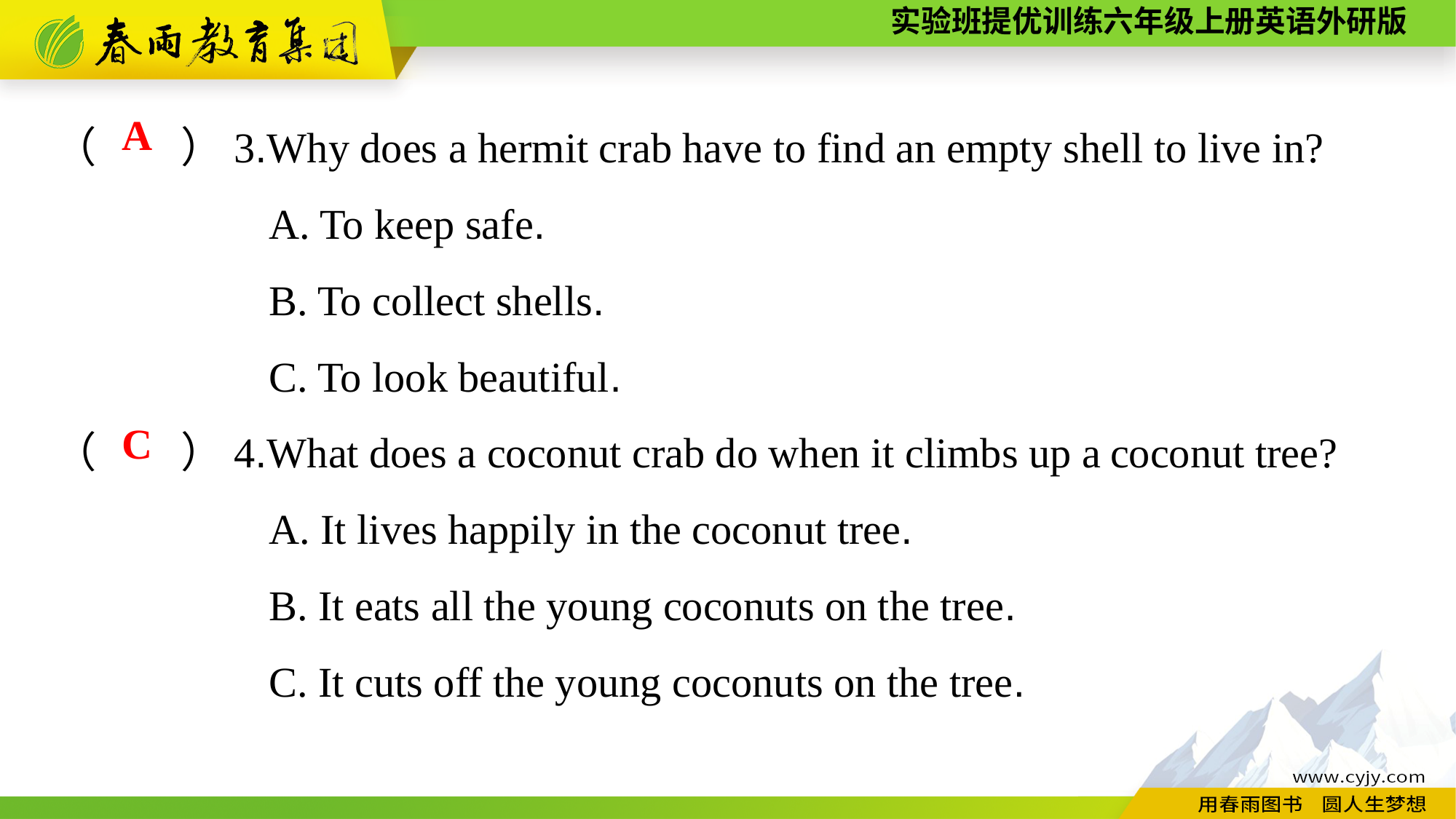

（　　）3.Why does a hermit crab have to find an empty shell to live in?
A. To keep safe.
B. To collect shells.
C. To look beautiful.
（　　）4.What does a coconut crab do when it climbs up a  coconut tree?
A. It lives happily in the coconut tree.
B. It eats all the young coconuts on the tree.
C. It cuts off the young coconuts on the tree.
A
C